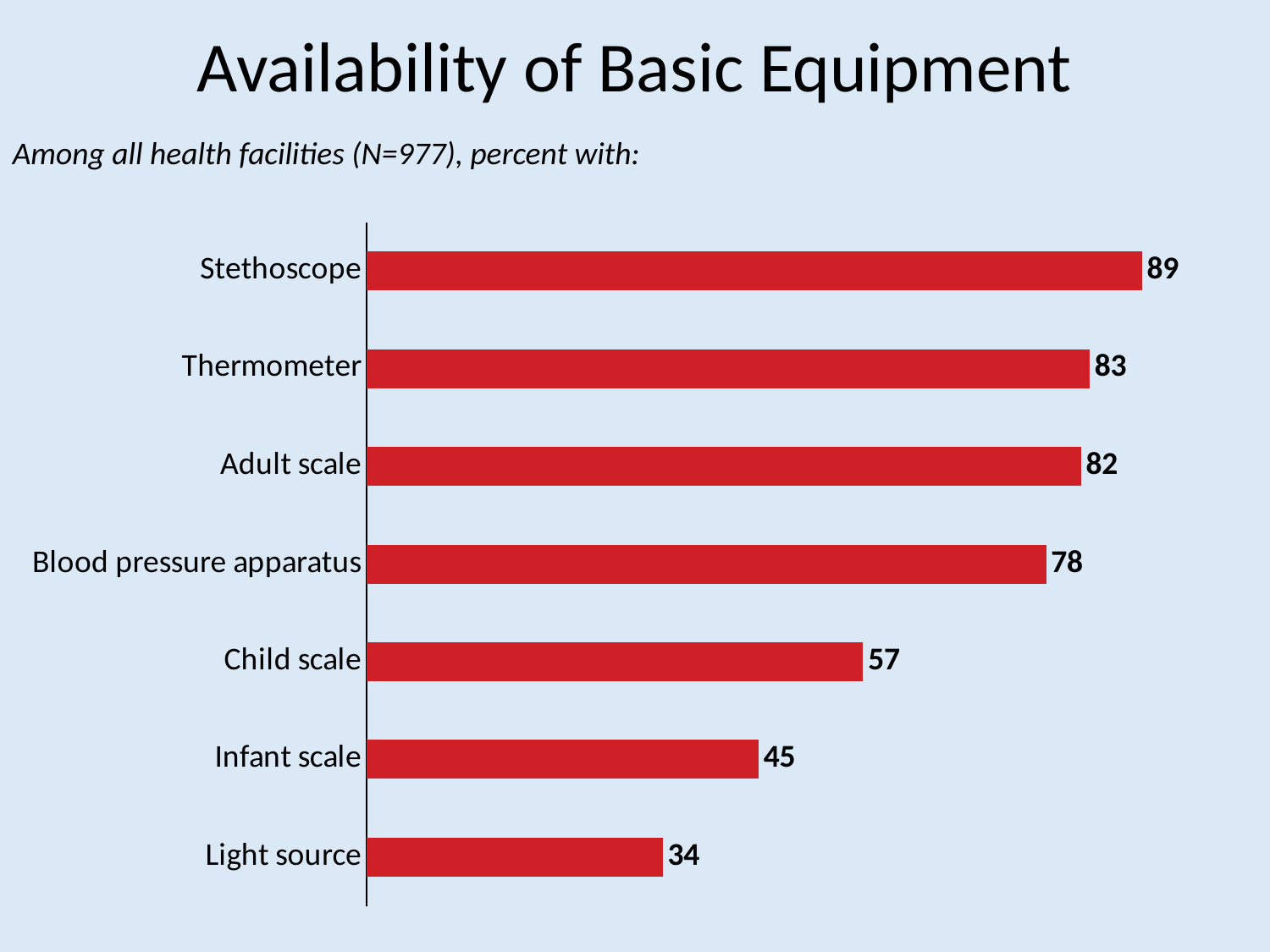

# Availability of Basic Equipment
Among all health facilities (N=977), percent with:

### Chart

| Category | Series 1 |
|---|---|
| Light source | 34.0 |
| Infant scale | 45.0 |
| Child scale | 57.0 |
| Blood pressure apparatus | 78.0 |
| Adult scale | 82.0 |
| Thermometer | 83.0 |
| Stethoscope | 89.0 |